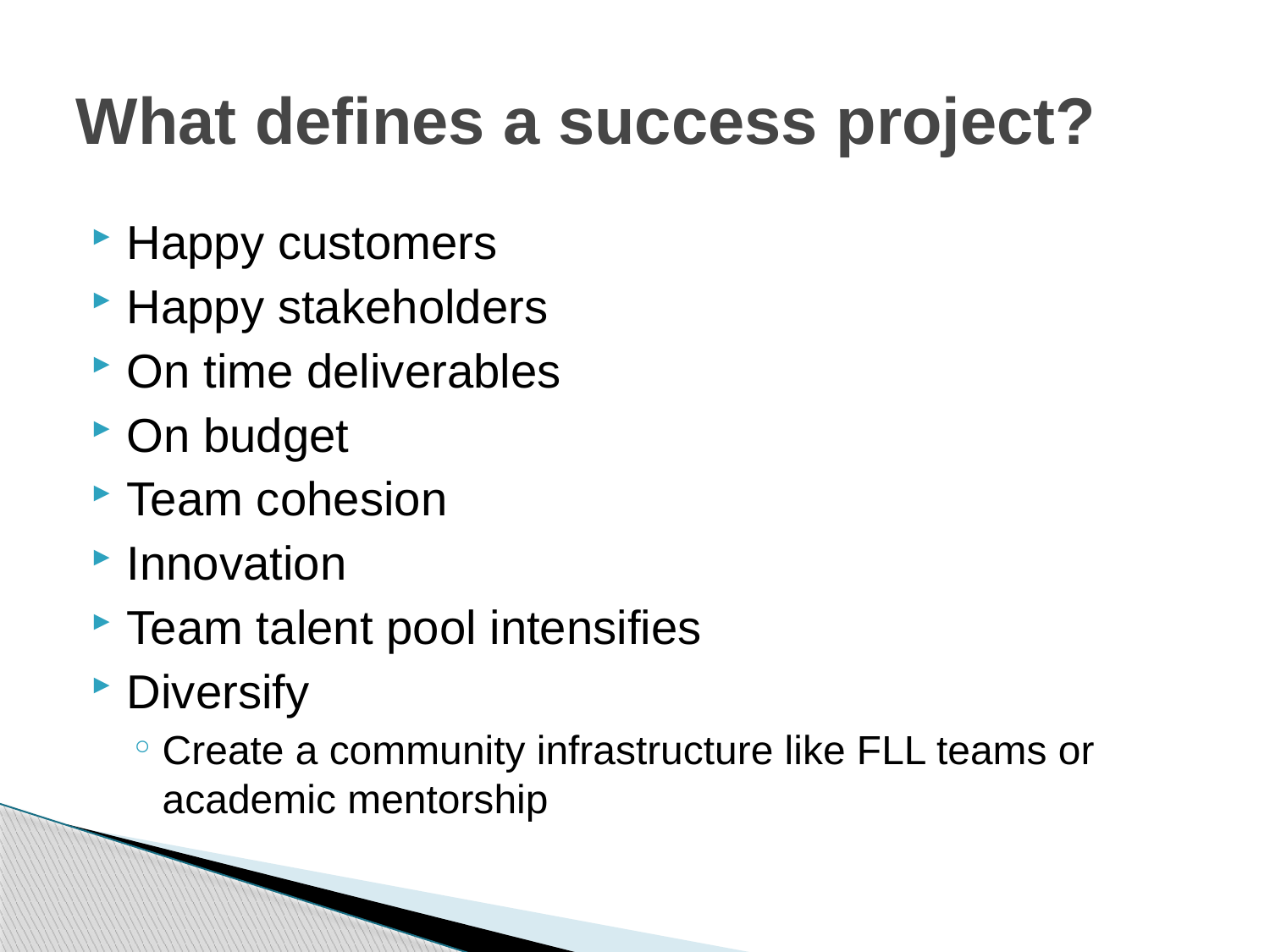

# What defines a success project?
Happy customers
Happy stakeholders
On time deliverables
On budget
Team cohesion
Innovation
Team talent pool intensifies
Diversify
Create a community infrastructure like FLL teams or academic mentorship